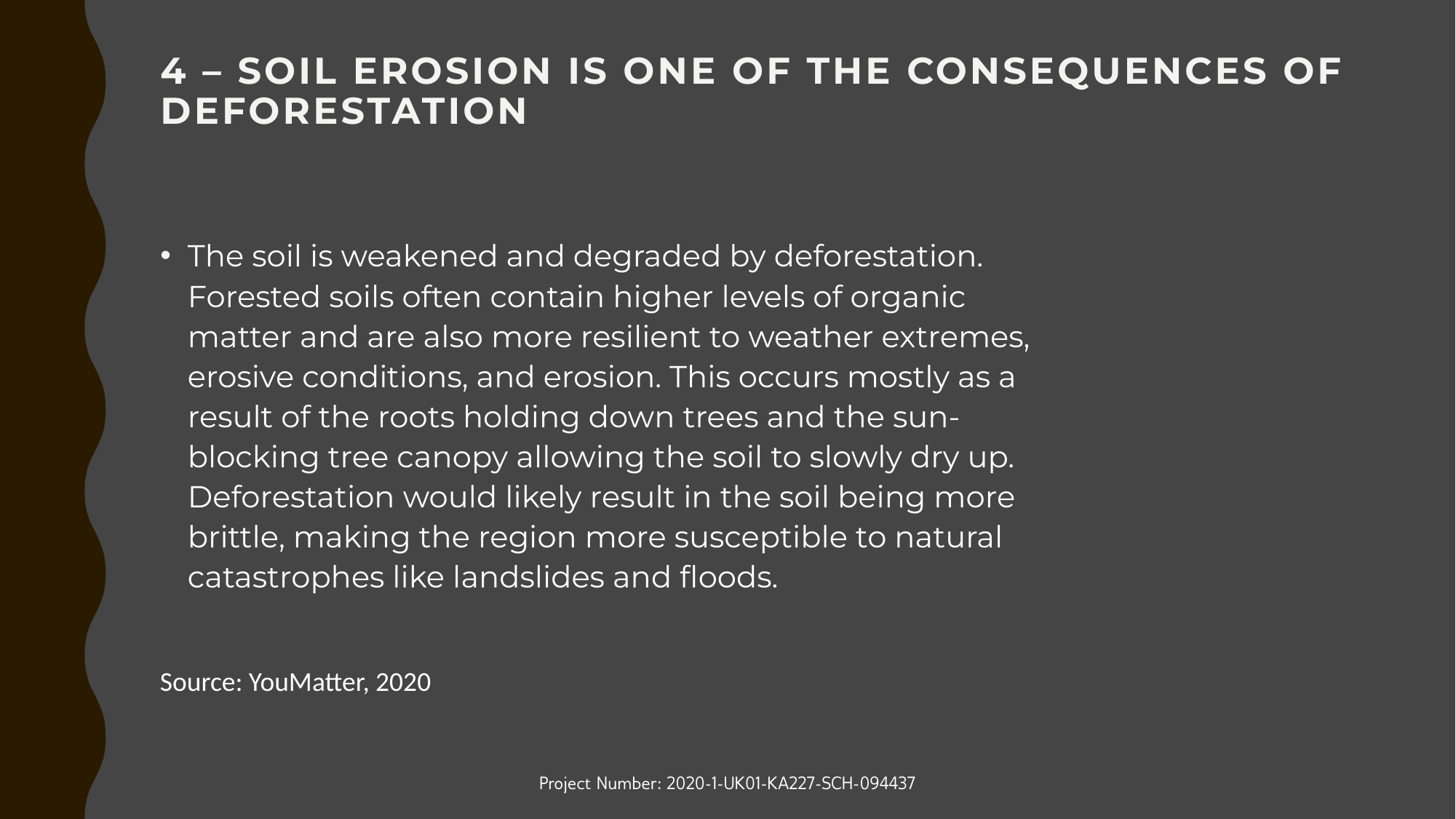

# 4 – Soil Erosion is One of the Consequences of Deforestation
The soil is weakened and degraded by deforestation. Forested soils often contain higher levels of organic matter and are also more resilient to weather extremes, erosive conditions, and erosion. This occurs mostly as a result of the roots holding down trees and the sun-blocking tree canopy allowing the soil to slowly dry up. Deforestation would likely result in the soil being more brittle, making the region more susceptible to natural catastrophes like landslides and floods.
Source: YouMatter, 2020
Project Number: 2020-1-UK01-KA227-SCH-094437